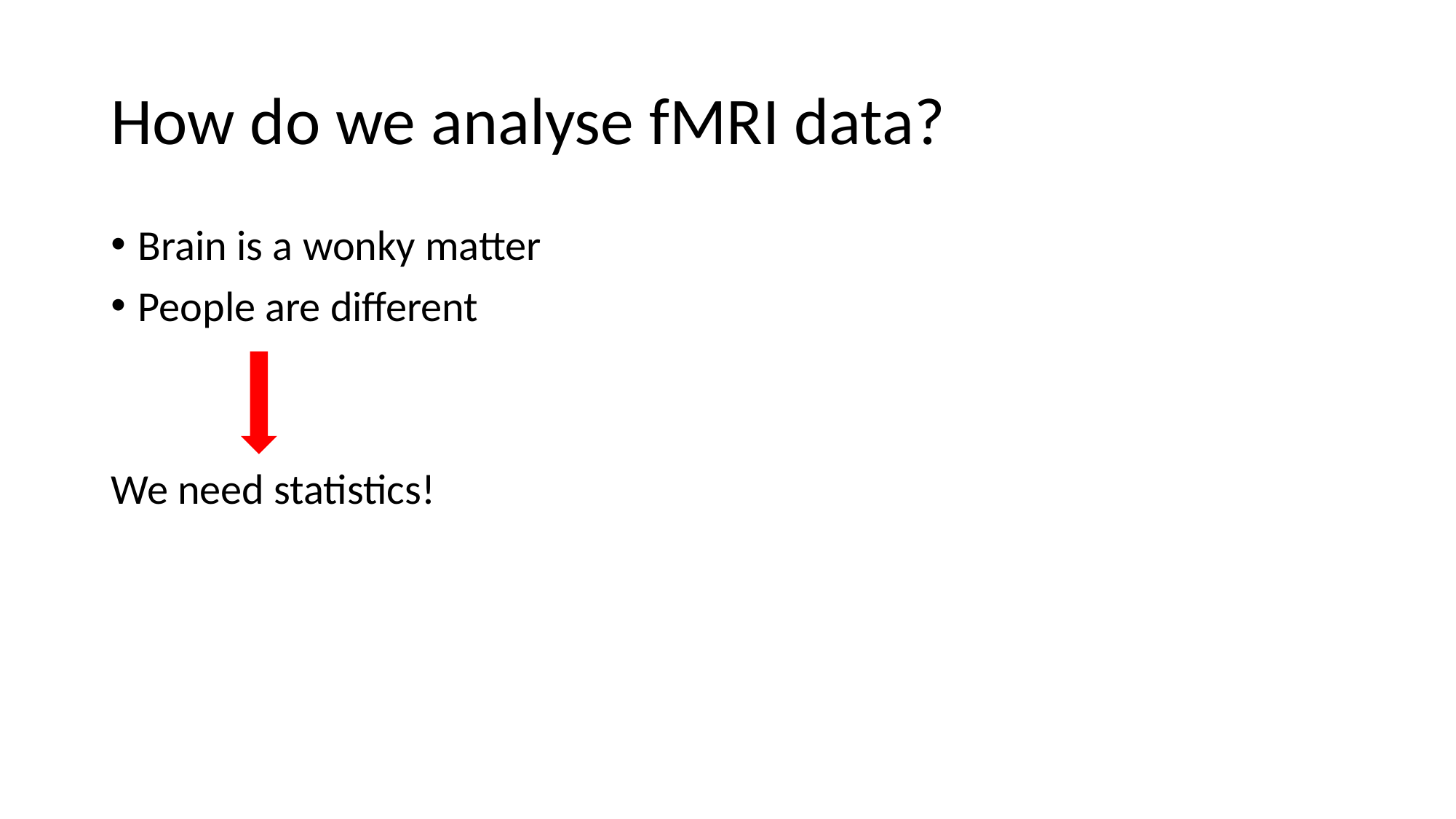

# How do we analyse fMRI data?
Brain is a wonky matter
People are different

We need statistics!